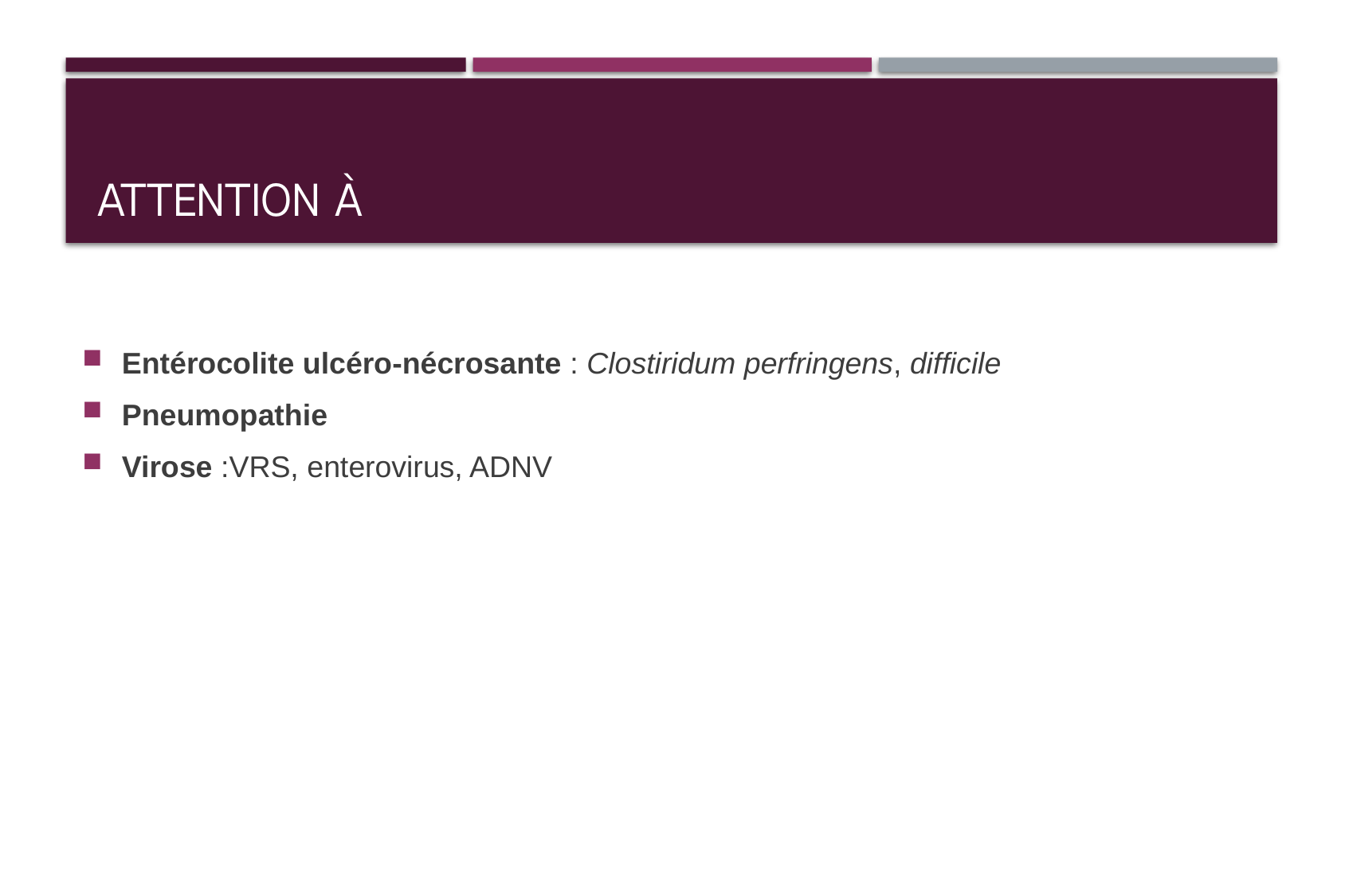

# ATTENTION À
Entérocolite ulcéro-nécrosante : Clostiridum perfringens, difficile
Pneumopathie
Virose :VRS, enterovirus, ADNV